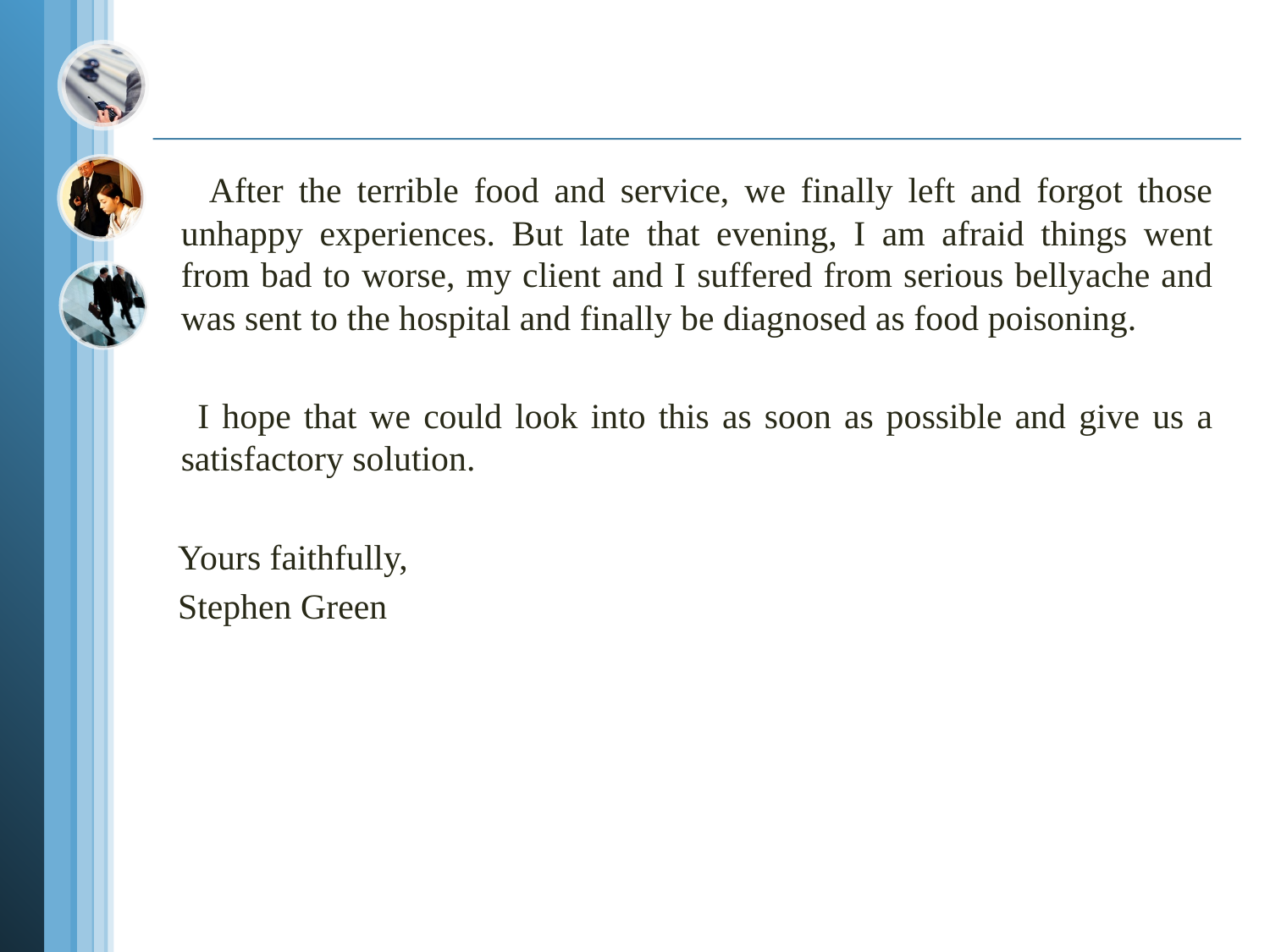

#
     After the terrible food and service, we finally left and forgot those unhappy experiences. But late that evening, I am afraid things went from bad to worse, my client and I suffered from serious bellyache and was sent to the hospital and finally be diagnosed as food poisoning.

     I hope that we could look into this as soon as possible and give us a satisfactory solution.

     Yours faithfully,
     Stephen Green